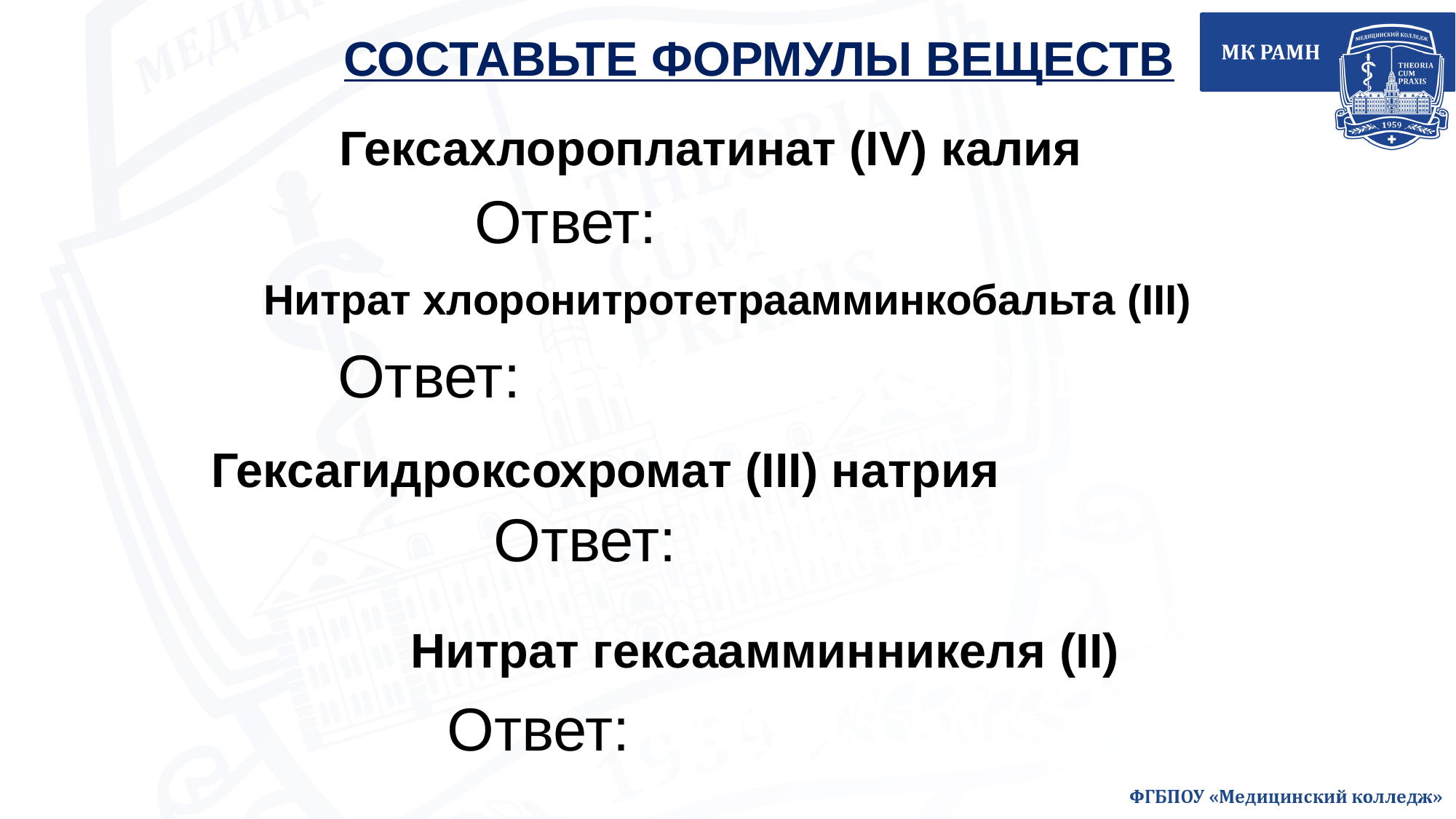

СОСТАВЬТЕ ФОРМУЛЫ ВЕЩЕСТВ
Гексахлороплатинат (IV) калия
Ответ: K2[PtCl6]
Нитрат хлоронитротетраамминкобальта (III)
Ответ: [Co(NH3)4(NO2)Cl]NO3
Гексагидроксохромат (III) натрия
Ответ: Na3[Cr(OH)6]
Нитрат гексаамминникеля (II)
Ответ: [Ni(NH3)6](NO3)2